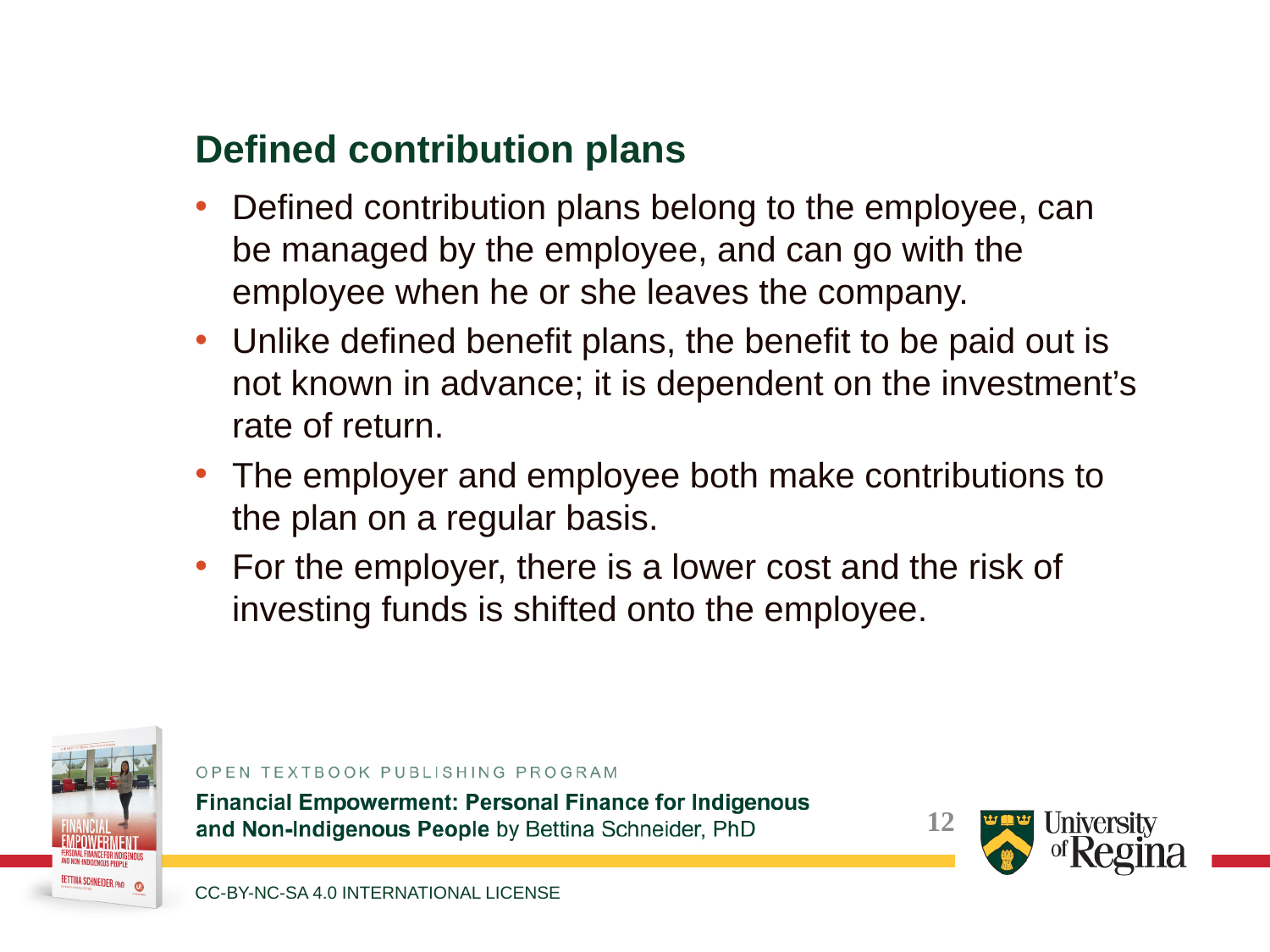

Defined contribution plans
Defined contribution plans belong to the employee, can be managed by the employee, and can go with the employee when he or she leaves the company.
Unlike defined benefit plans, the benefit to be paid out is not known in advance; it is dependent on the investment’s rate of return.
The employer and employee both make contributions to the plan on a regular basis.
For the employer, there is a lower cost and the risk of investing funds is shifted onto the employee.
CC-BY-NC-SA 4.0 INTERNATIONAL LICENSE